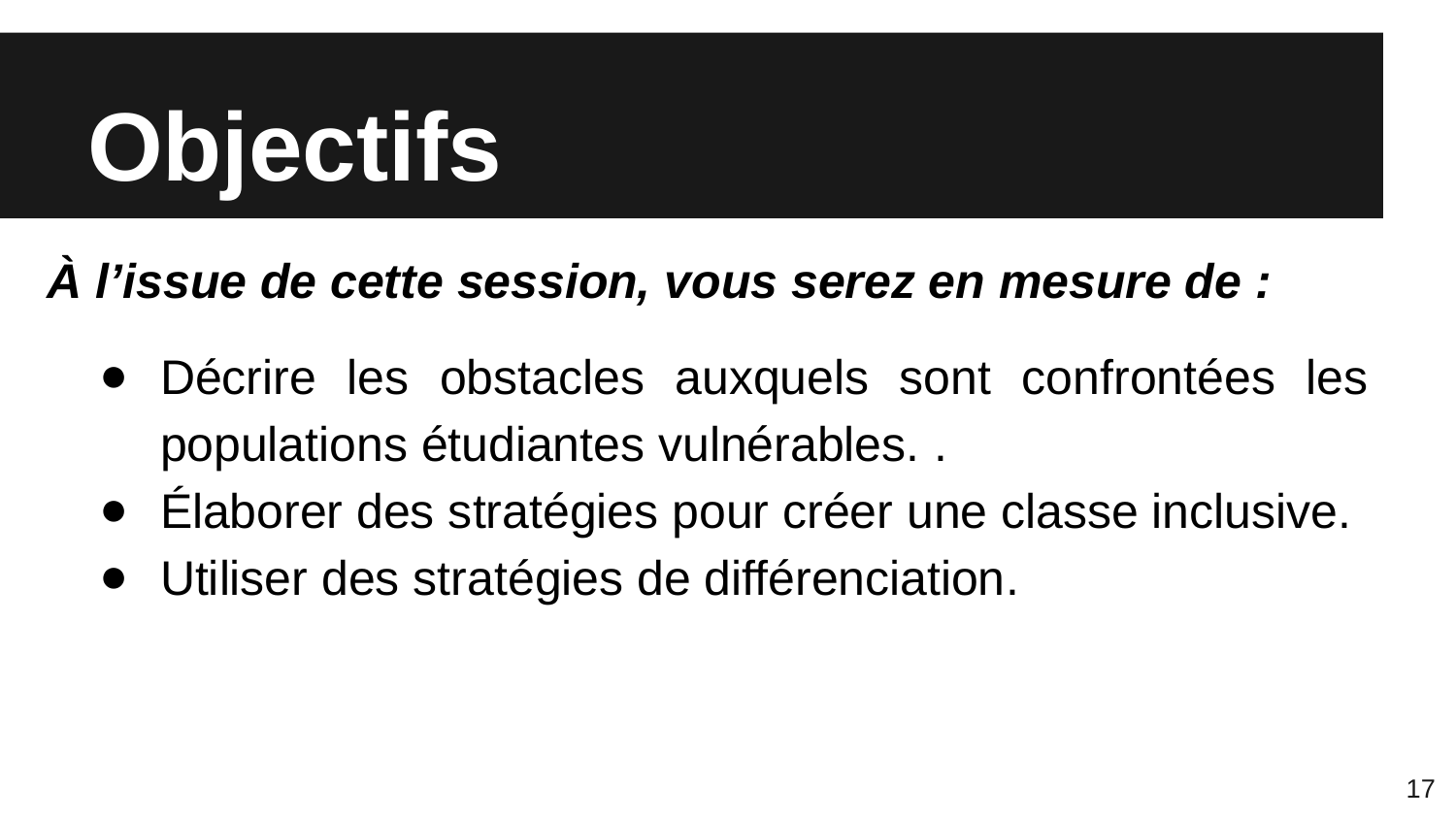

# Objectifs
À l’issue de cette session, vous serez en mesure de :
Décrire les obstacles auxquels sont confrontées les populations étudiantes vulnérables. .
Élaborer des stratégies pour créer une classe inclusive.
Utiliser des stratégies de différenciation.
17